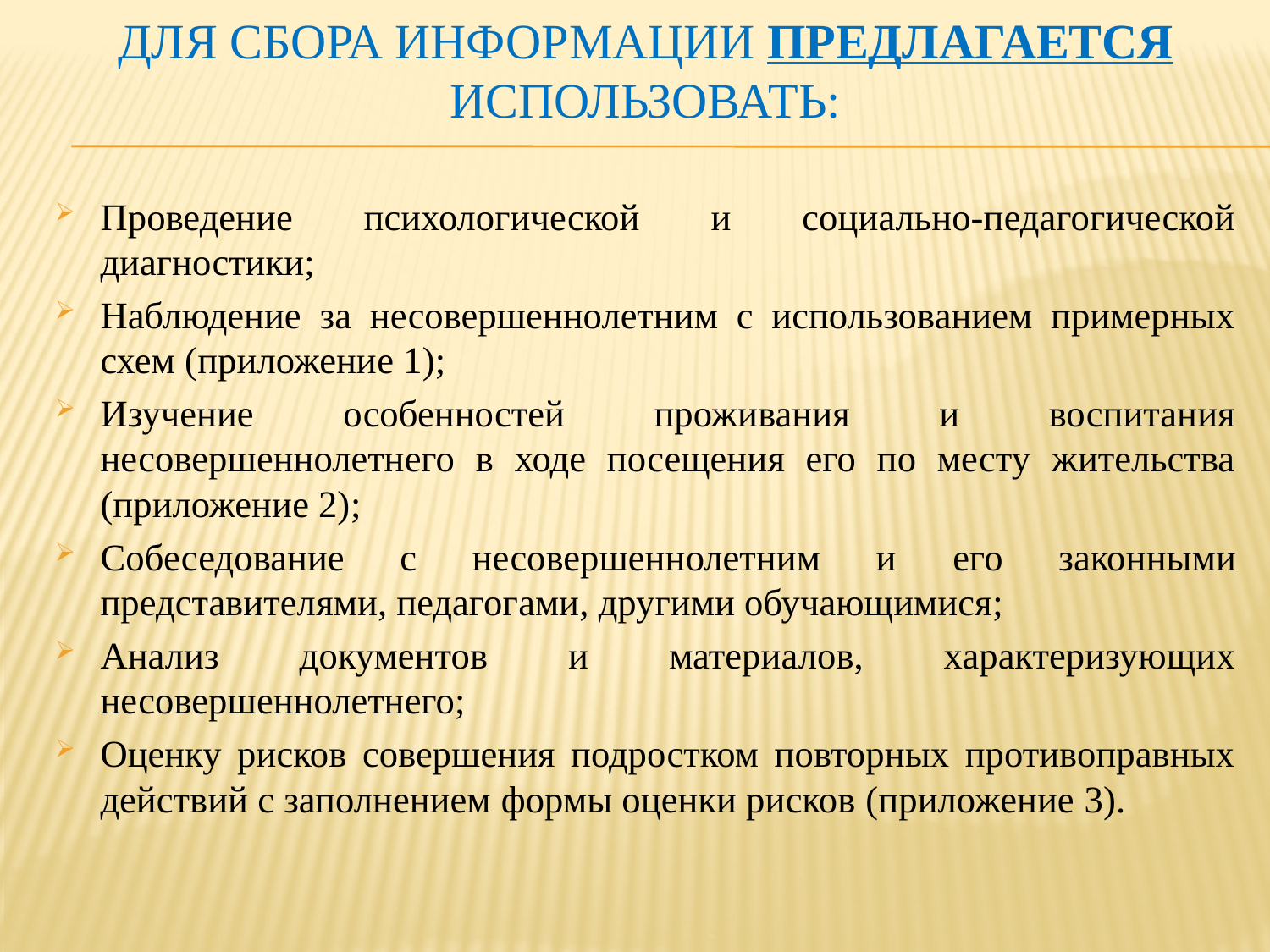

# Для сбора информации предлагается использовать:
Проведение психологической и социально-педагогической диагностики;
Наблюдение за несовершеннолетним с использованием примерных схем (приложение 1);
Изучение особенностей проживания и воспитания несовершеннолетнего в ходе посещения его по месту жительства (приложение 2);
Собеседование с несовершеннолетним и его законными представителями, педагогами, другими обучающимися;
Анализ документов и материалов, характеризующих несовершеннолетнего;
Оценку рисков совершения подростком повторных противоправных действий с заполнением формы оценки рисков (приложение 3).